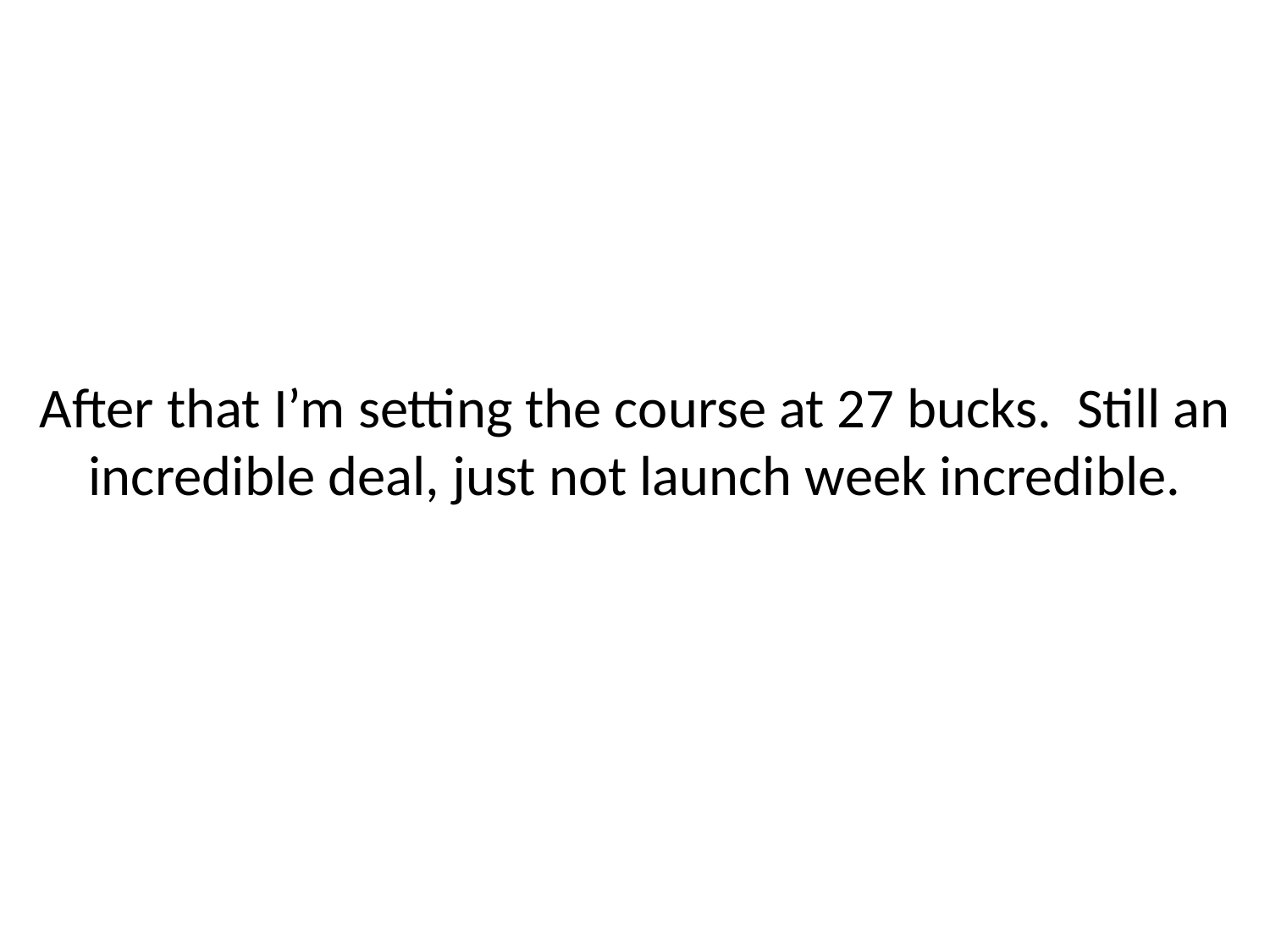

# After that I’m setting the course at 27 bucks.  Still an incredible deal, just not launch week incredible.